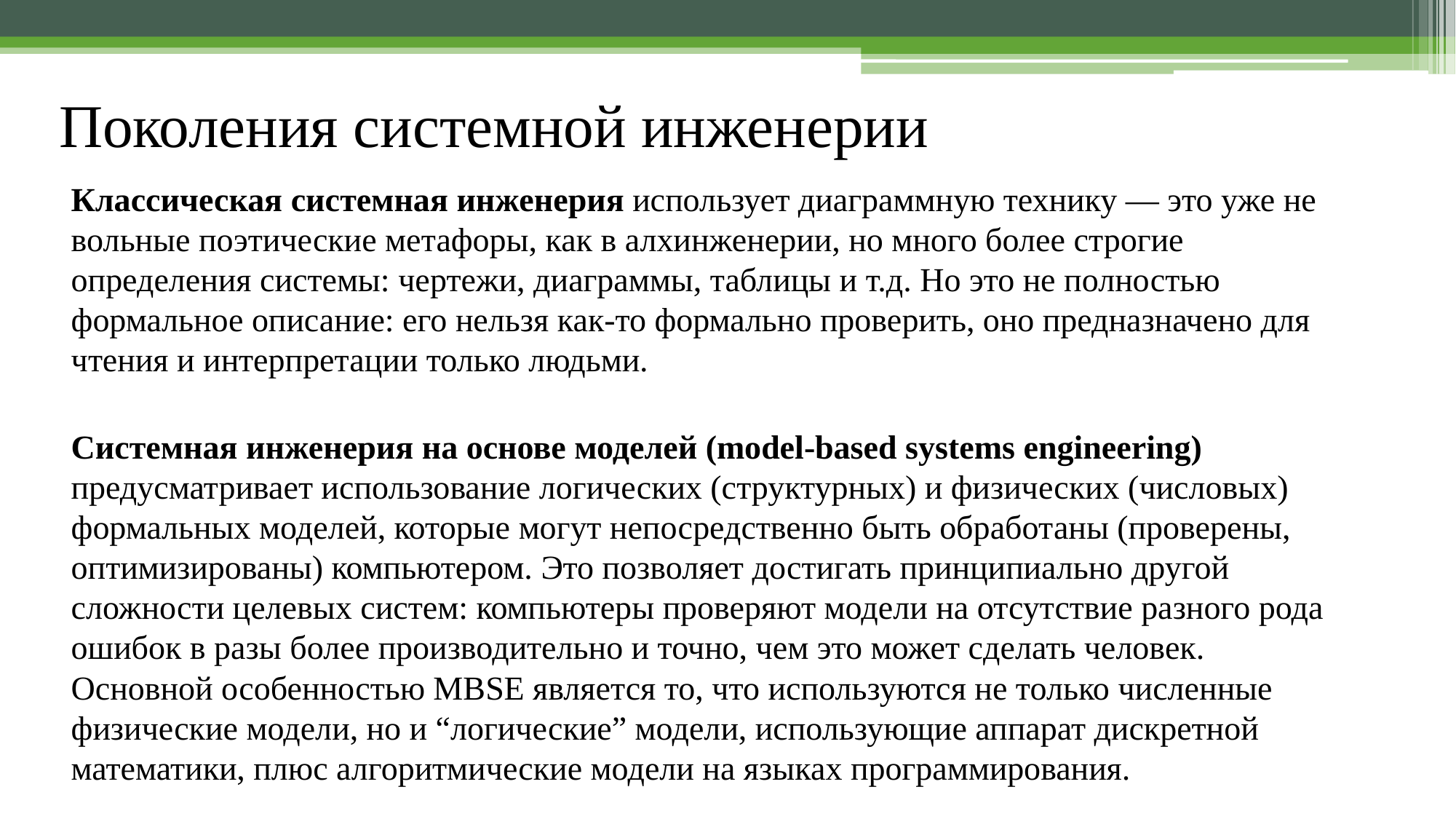

# Поколения системной инженерии
Классическая системная инженерия использует диаграммную технику — это уже не вольные поэтические метафоры, как в алхинженерии, но много более строгие определения системы: чертежи, диаграммы, таблицы и т.д. Но это не полностью формальное описание: его нельзя как-то формально проверить, оно предназначено для чтения и интерпретации только людьми.

Системная инженерия на основе моделей (model-based systems engineering) предусматривает использование логических (структурных) и физических (числовых) формальных моделей, которые могут непосредственно быть обработаны (проверены, оптимизированы) компьютером. Это позволяет достигать принципиально другой сложности целевых систем: компьютеры проверяют модели на отсутствие разного рода ошибок в разы более производительно и точно, чем это может сделать человек. Основной особенностью MBSE является то, что используются не только численные физические модели, но и “логические” модели, использующие аппарат дискретной математики, плюс алгоритмические модели на языках программирования.